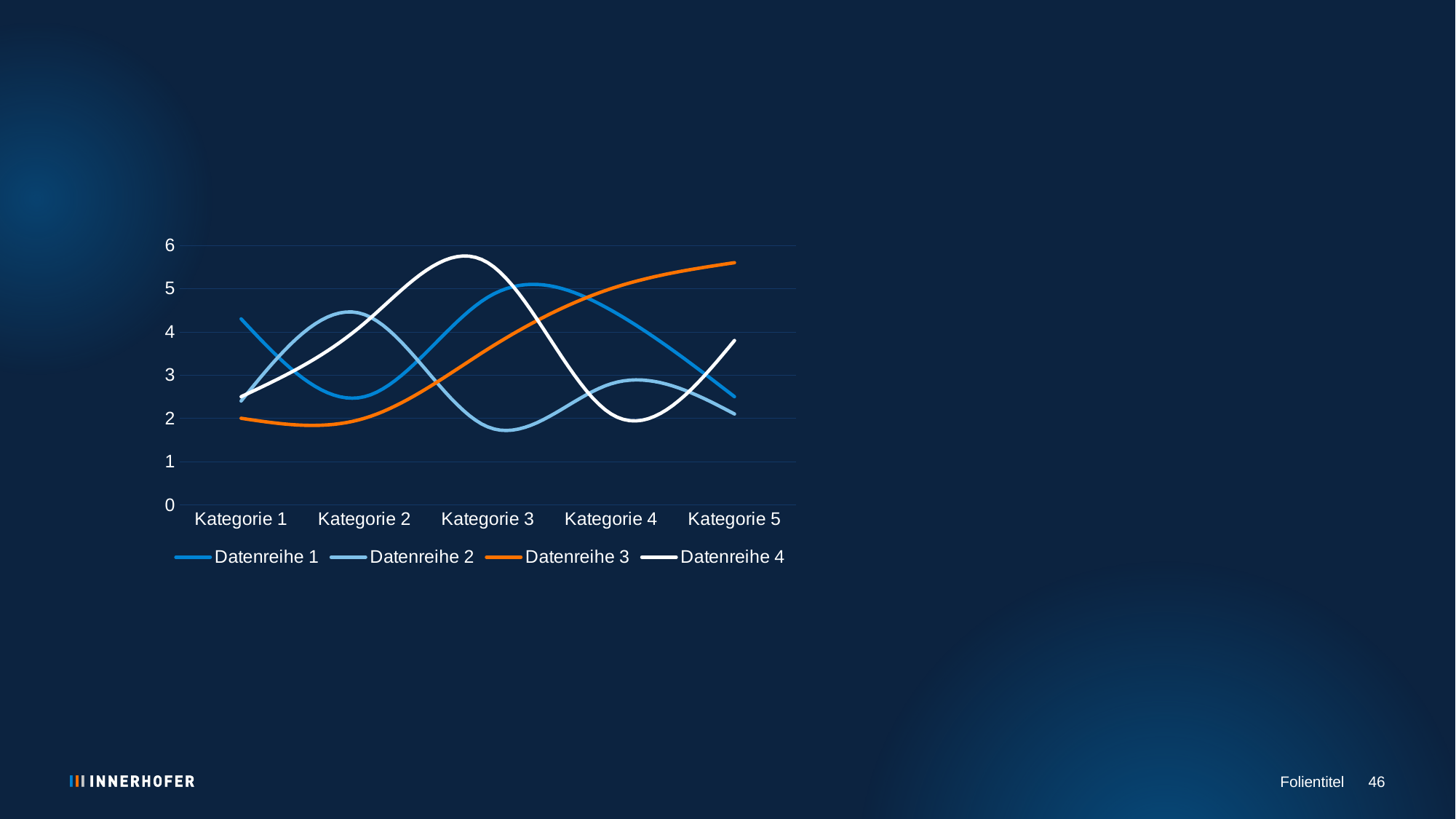

#

### Chart

| Category | Datenreihe 1 | Datenreihe 2 | Datenreihe 3 | Datenreihe 4 |
|---|---|---|---|---|
| Kategorie 1 | 4.3 | 2.4 | 2.0 | 2.5 |
| Kategorie 2 | 2.5 | 4.4 | 2.0 | 4.2 |
| Kategorie 3 | 4.8 | 1.8 | 3.6 | 5.6 |
| Kategorie 4 | 4.5 | 2.8 | 5.0 | 2.1 |
| Kategorie 5 | 2.5 | 2.1 | 5.6 | 3.8 |
Folientitel
46